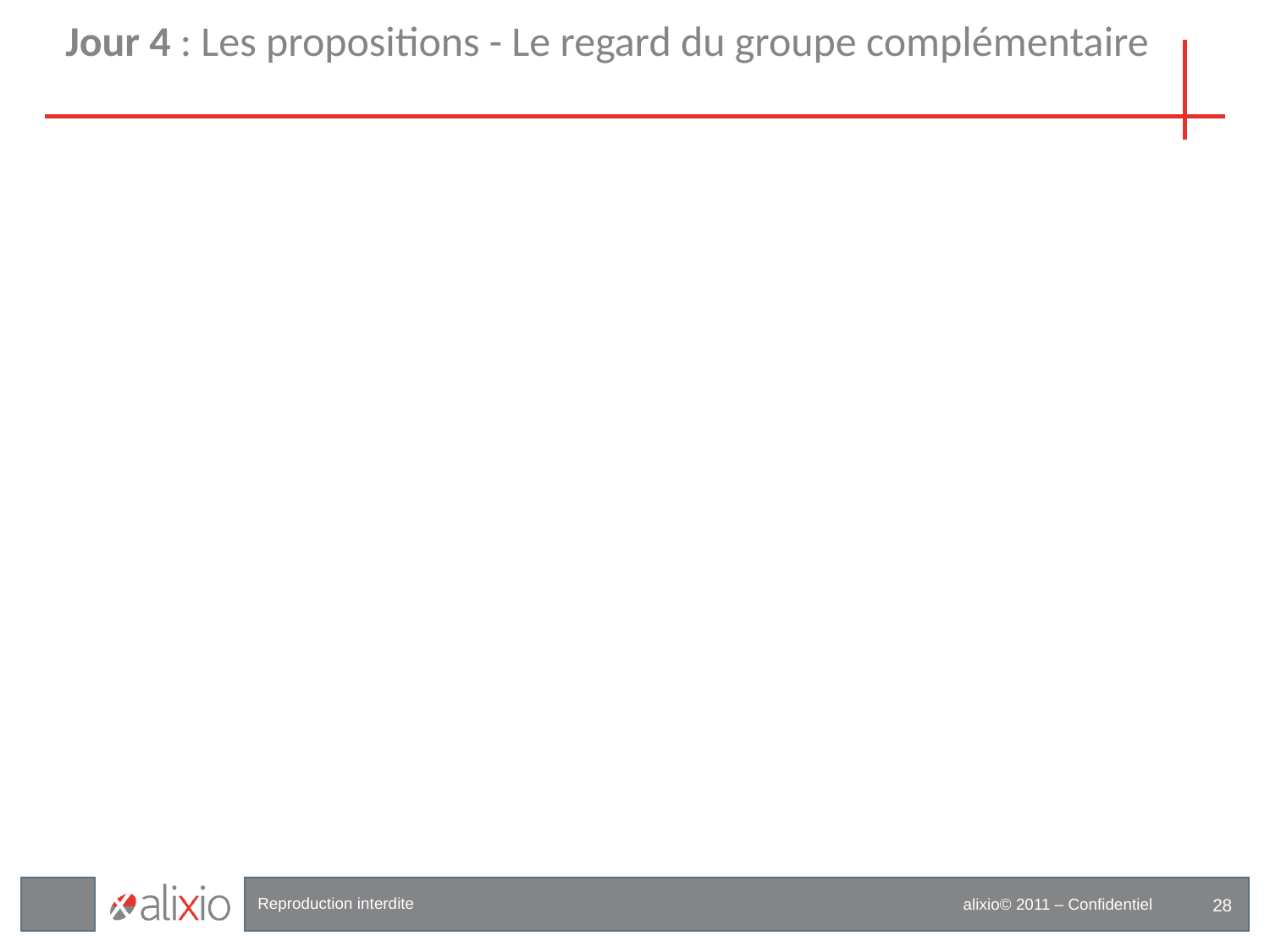

# Jour 4 : Les propositions - Le regard du groupe complémentaire

28